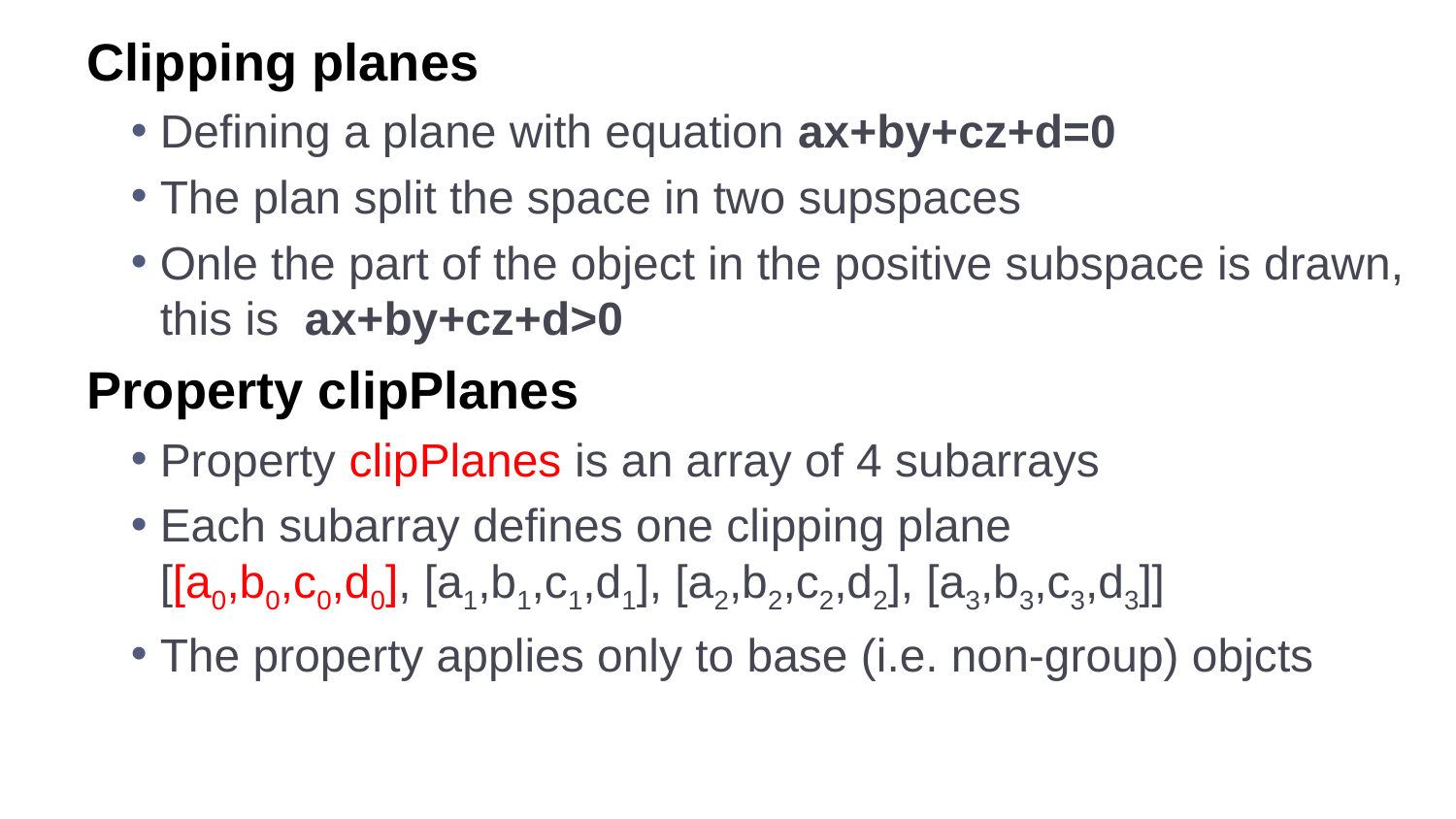

Clipping planes
Defining a plane with equation аx+by+cz+d=0
The plan split the space in two supspaces
Onle the part of the object in the positive subspace is drawn, this is  аx+by+cz+d>0
Property clipPlanes
Property clipPlanes is an array of 4 subarrays
Each subarray defines one clipping plane
[[a0,b0,c0,d0], [a1,b1,c1,d1], [a2,b2,c2,d2], [a3,b3,c3,d3]]
The property applies only to base (i.e. non-group) objcts